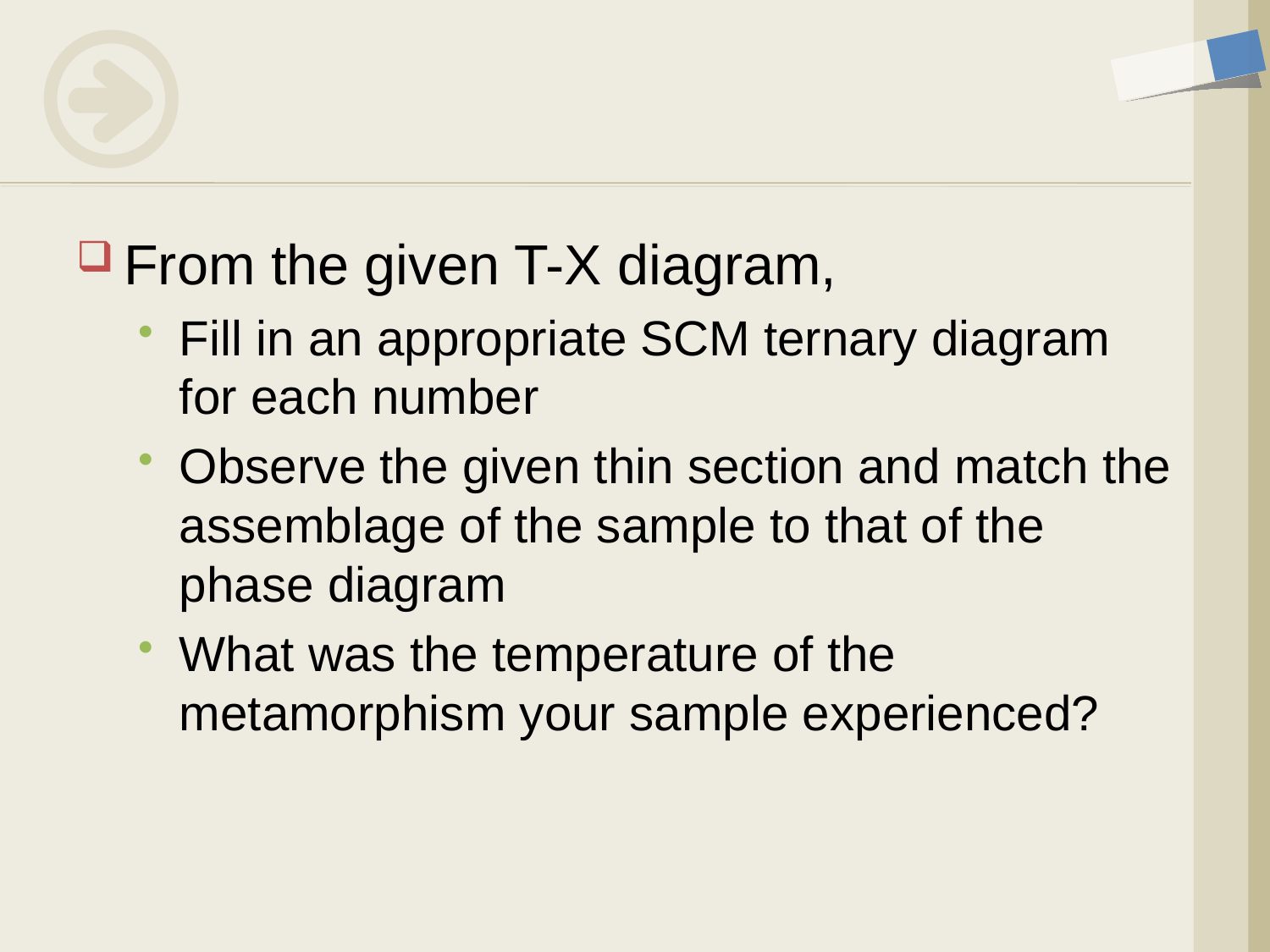

From the given T-X diagram,
Fill in an appropriate SCM ternary diagram for each number
Observe the given thin section and match the assemblage of the sample to that of the phase diagram
What was the temperature of the metamorphism your sample experienced?